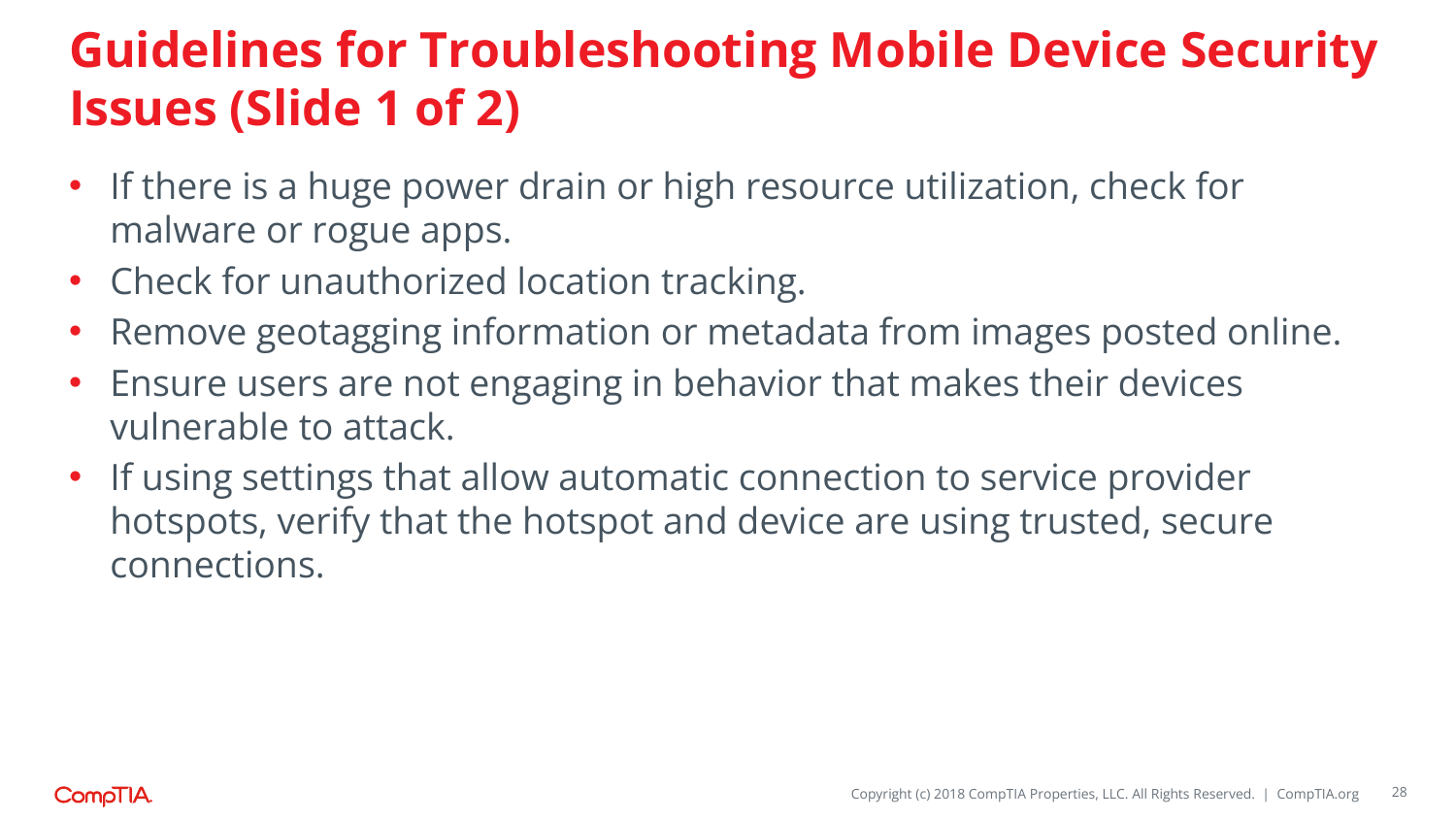

# Guidelines for Troubleshooting Mobile Device Security Issues (Slide 1 of 2)
If there is a huge power drain or high resource utilization, check for malware or rogue apps.
Check for unauthorized location tracking.
Remove geotagging information or metadata from images posted online.
Ensure users are not engaging in behavior that makes their devices vulnerable to attack.
If using settings that allow automatic connection to service provider hotspots, verify that the hotspot and device are using trusted, secure connections.

28